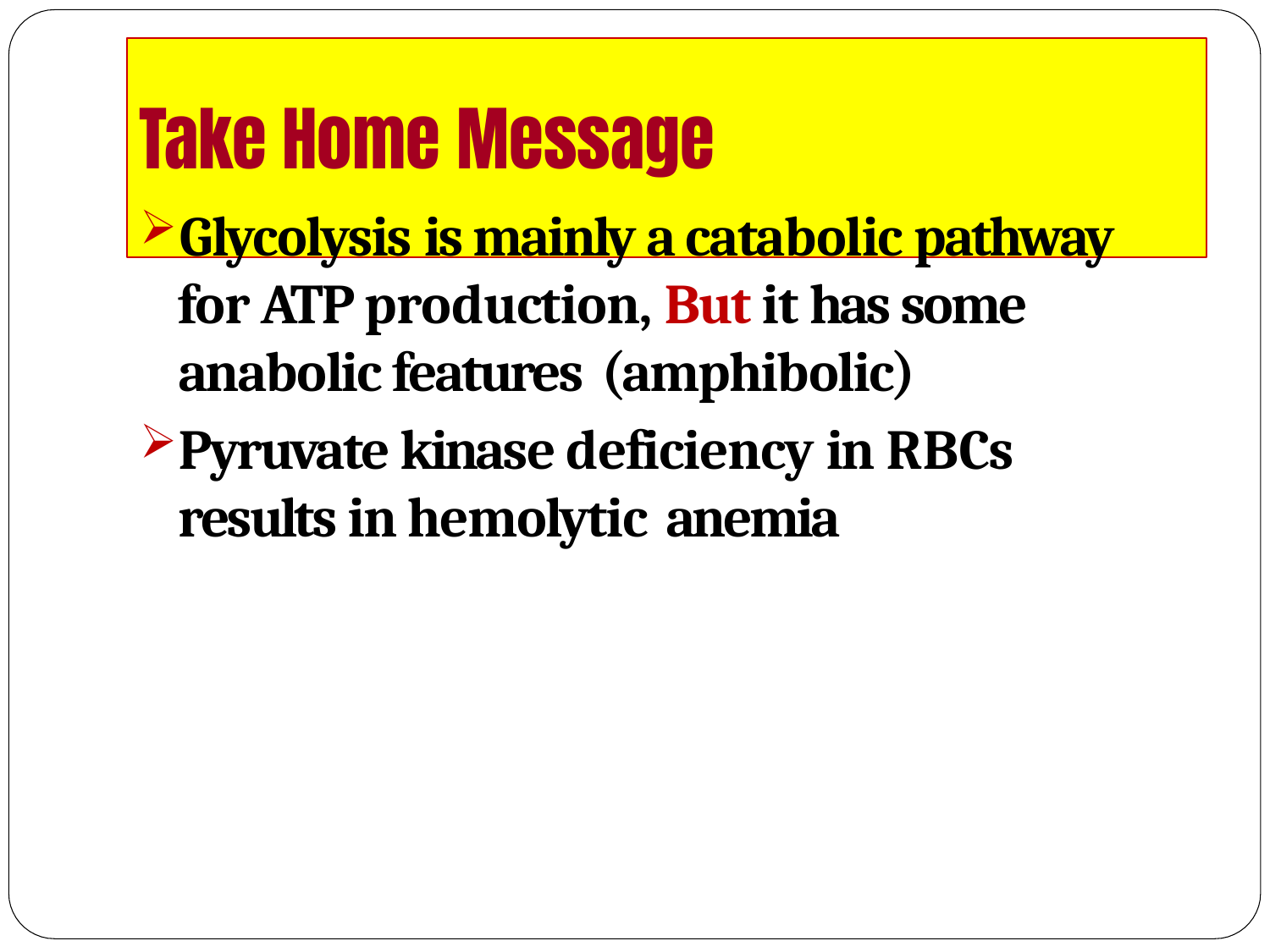

# Take Home Message
Glycolysis is mainly a catabolic pathway  for ATP production, But it has some  anabolic features (amphibolic)
Pyruvate kinase deficiency in RBCs  results in hemolytic anemia